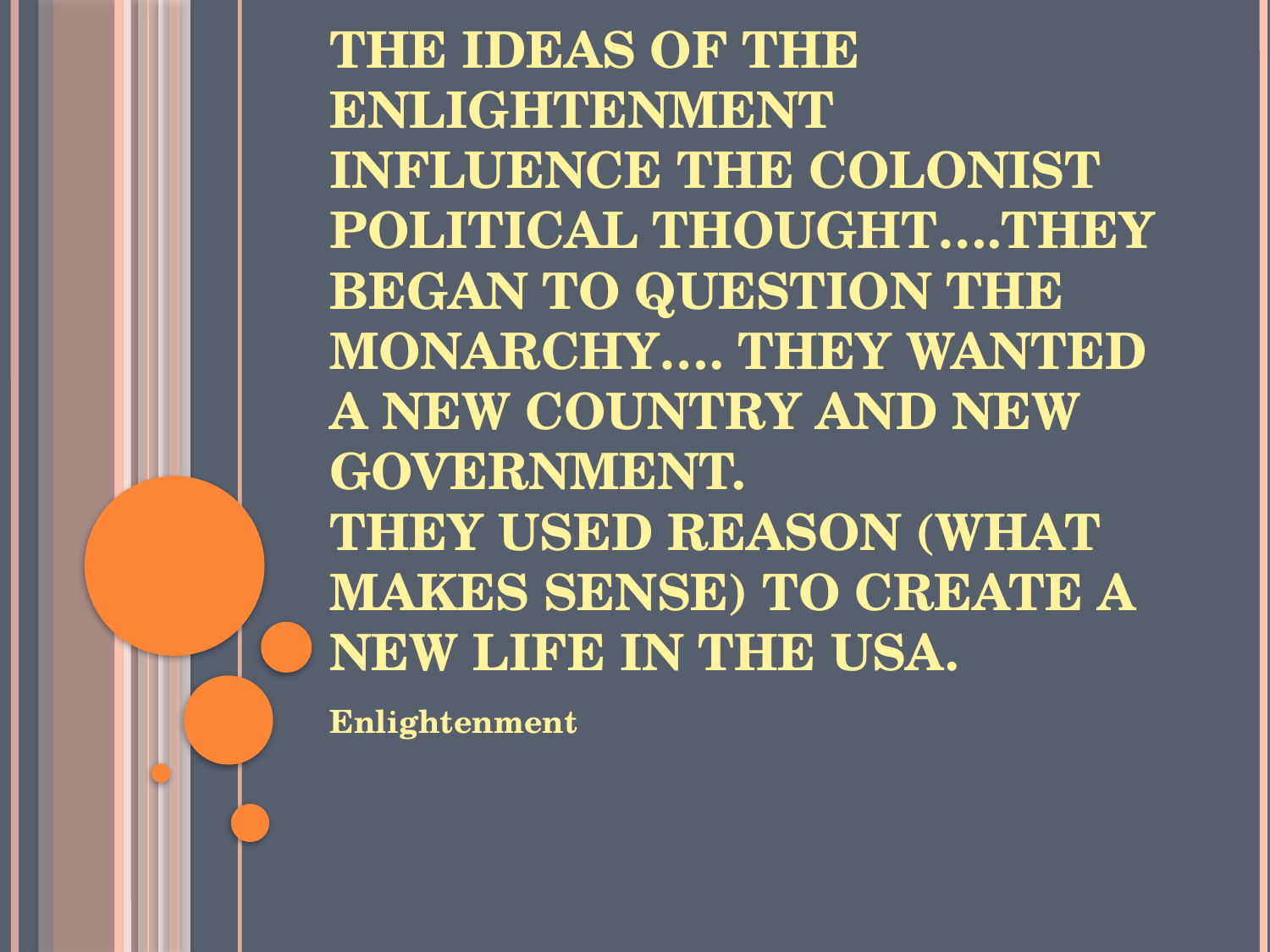

# The ideas of the Enlightenment influence the colonist political thought….they began to question the monarchy…. They wanted a new country and new government. They used Reason (what makes sense) to create a new life in the USA.
Enlightenment